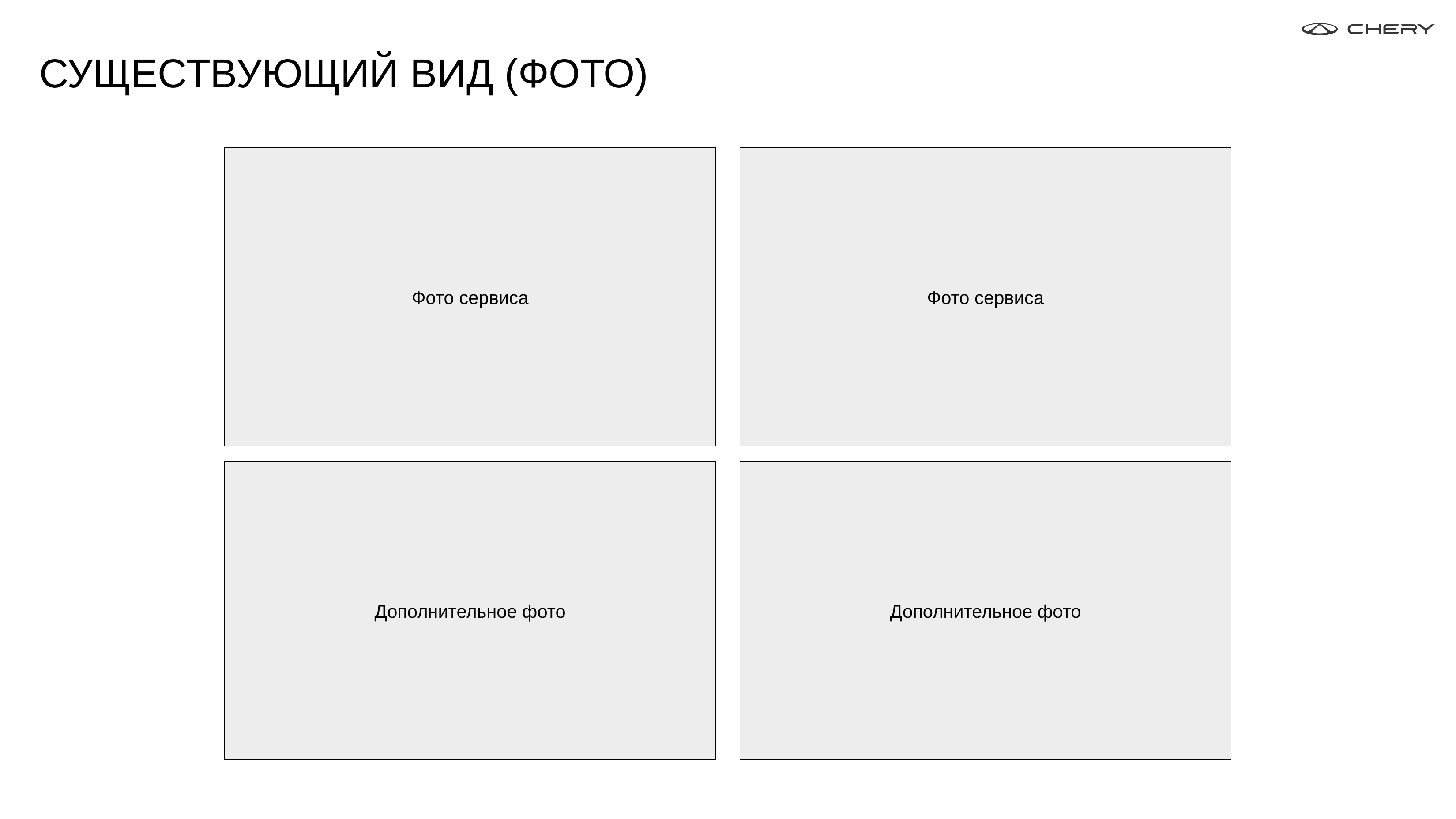

# СУЩЕСТВУЮЩИЙ ВИД (ФОТО)
Фото сервиса
Фото сервиса
Дополнительное фото
Дополнительное фото